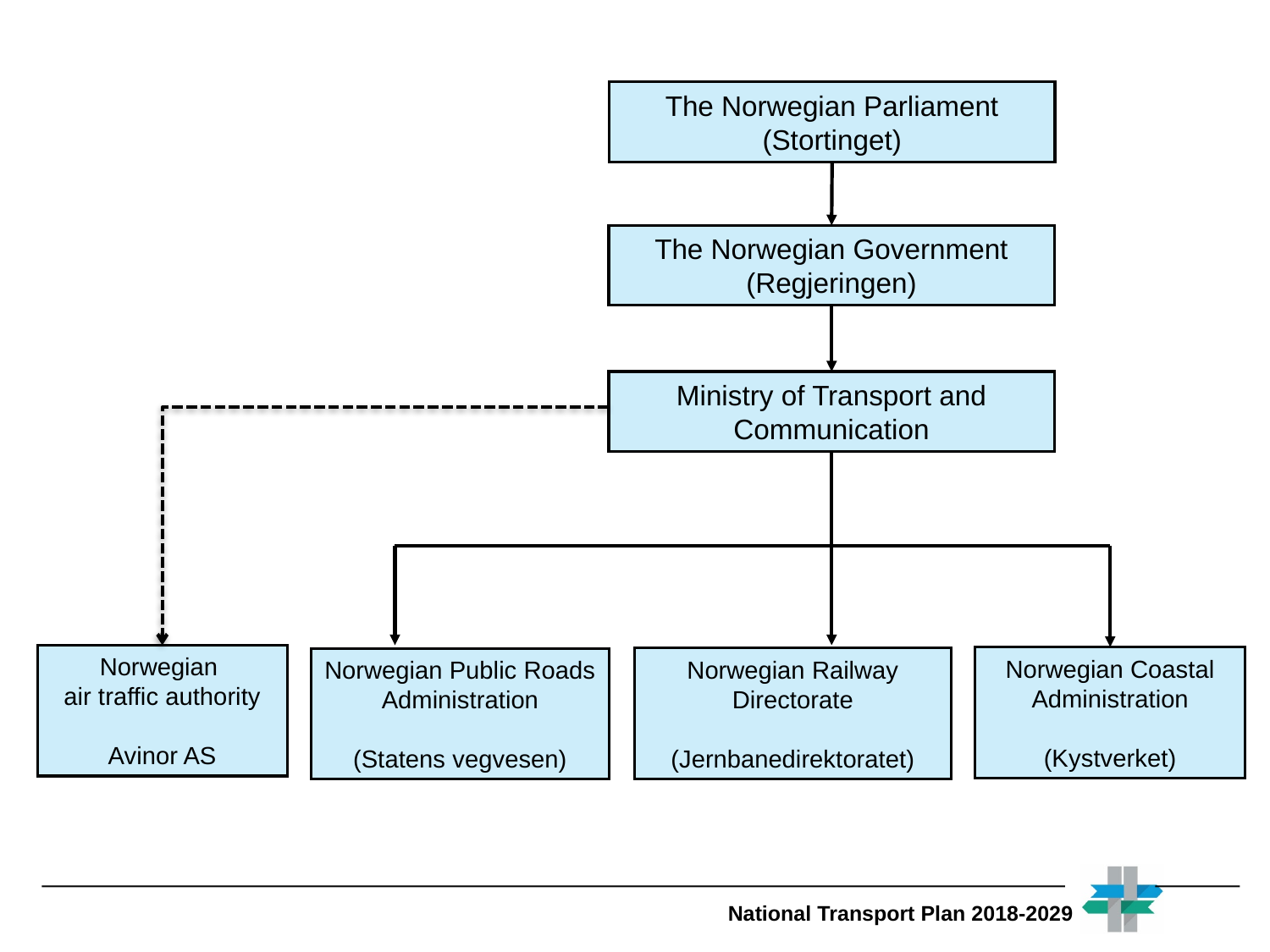

The Norwegian Parliament
(Stortinget)
The Norwegian Government
(Regjeringen)
Ministry of Transport and Communication
Norwegian
air traffic authority

Avinor AS
Norwegian Coastal Administration

(Kystverket)
Norwegian Railway Directorate

(Jernbanedirektoratet)
Norwegian Public Roads Administration

(Statens vegvesen)